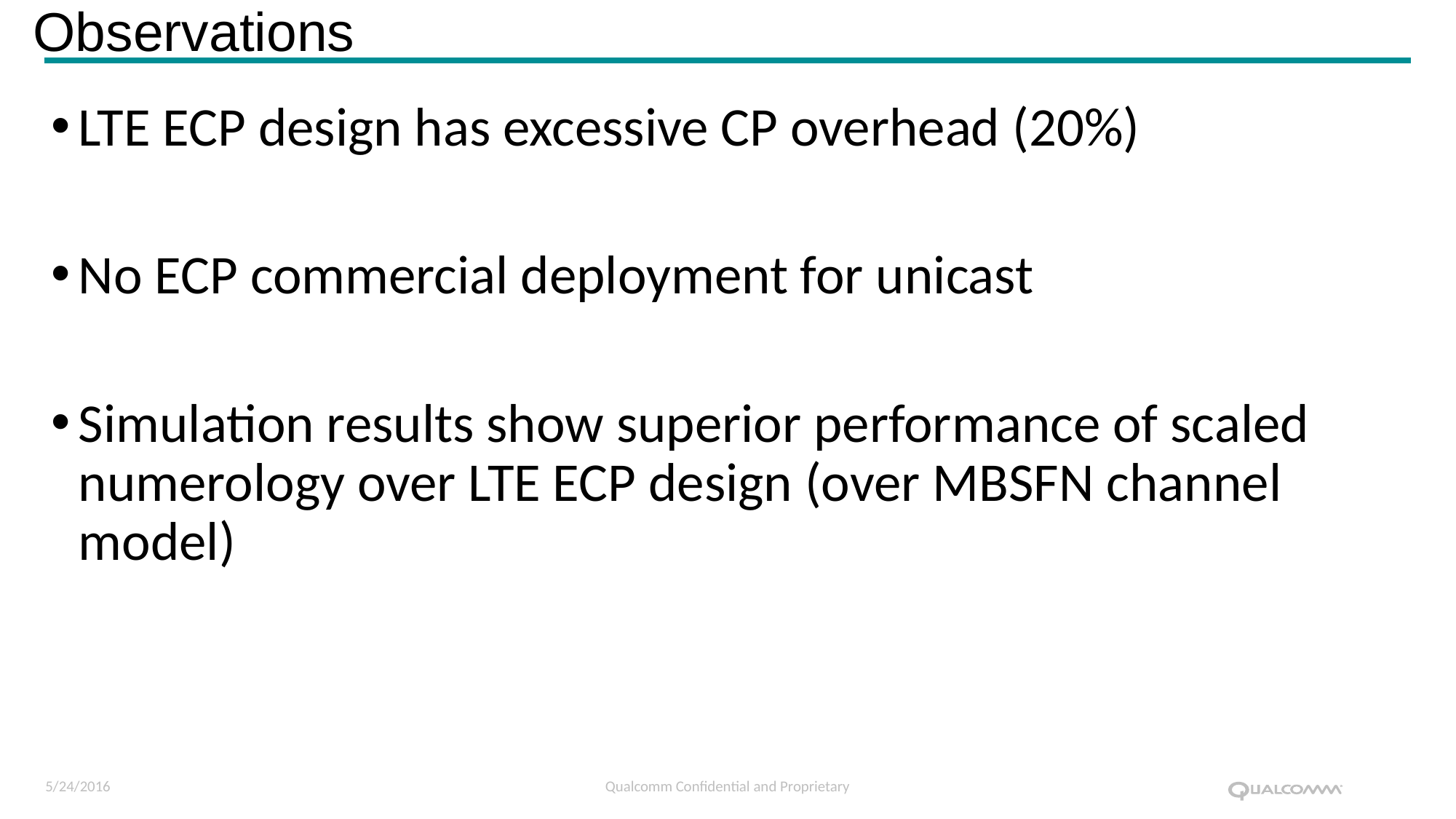

# Observations
LTE ECP design has excessive CP overhead (20%)

No ECP commercial deployment for unicast

Simulation results show superior performance of scaled numerology over LTE ECP design (over MBSFN channel model)